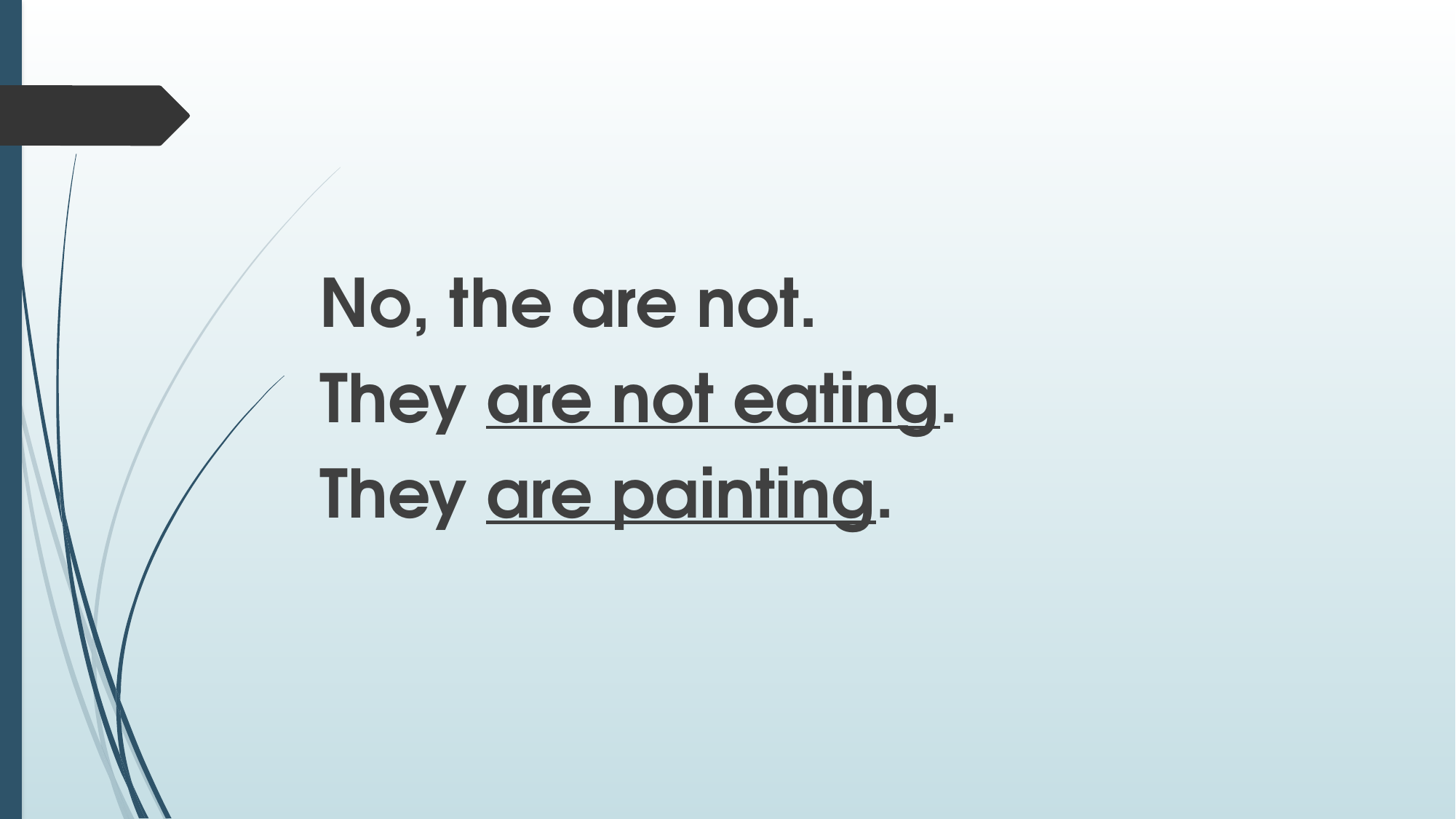

#
No, the are not.
They are not eating.
They are painting.